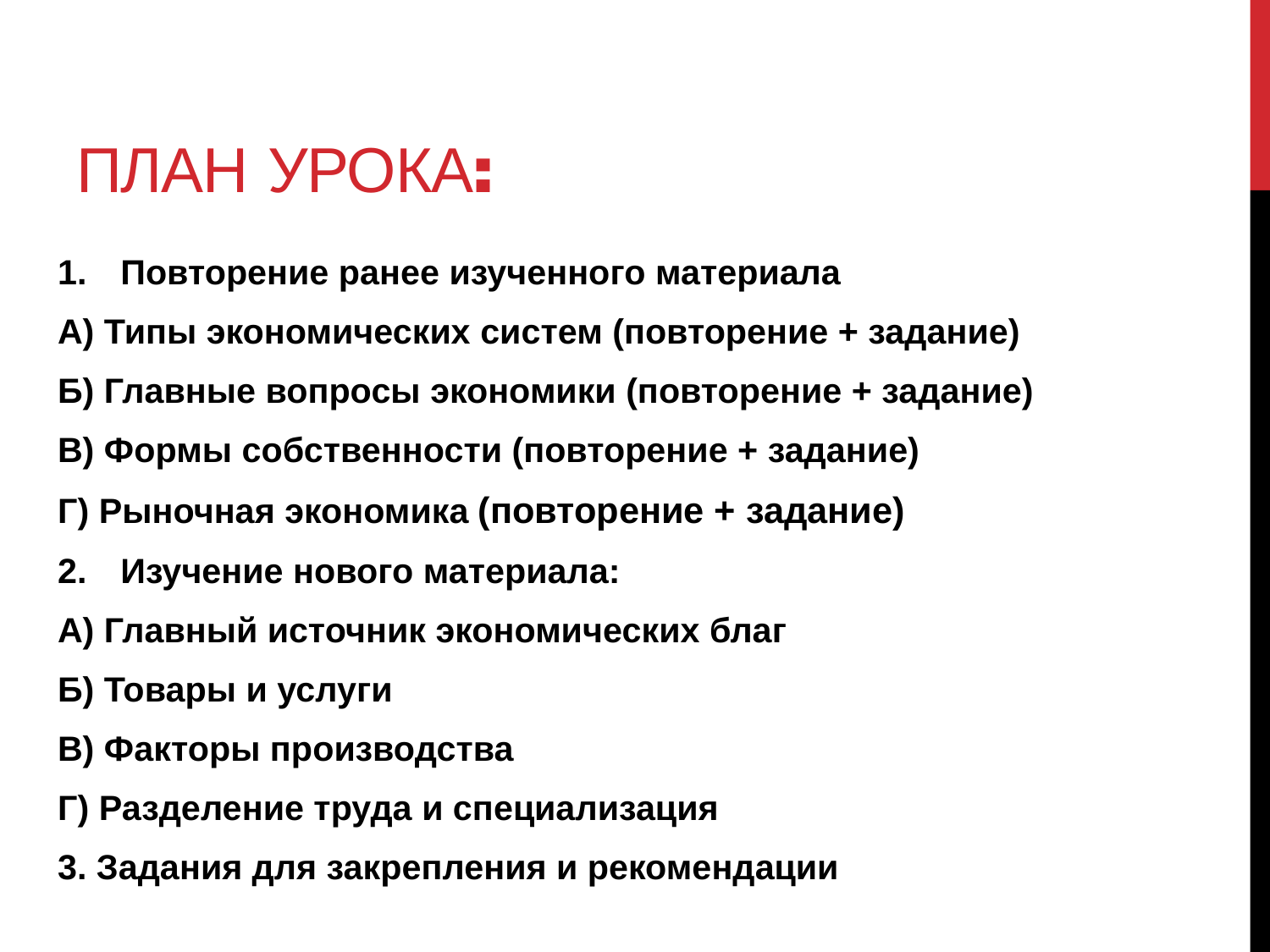

# План урока:
Повторение ранее изученного материала
А) Типы экономических систем (повторение + задание)
Б) Главные вопросы экономики (повторение + задание)
В) Формы собственности (повторение + задание)
Г) Рыночная экономика (повторение + задание)
Изучение нового материала:
А) Главный источник экономических благ
Б) Товары и услуги
В) Факторы производства
Г) Разделение труда и специализация
3. Задания для закрепления и рекомендации